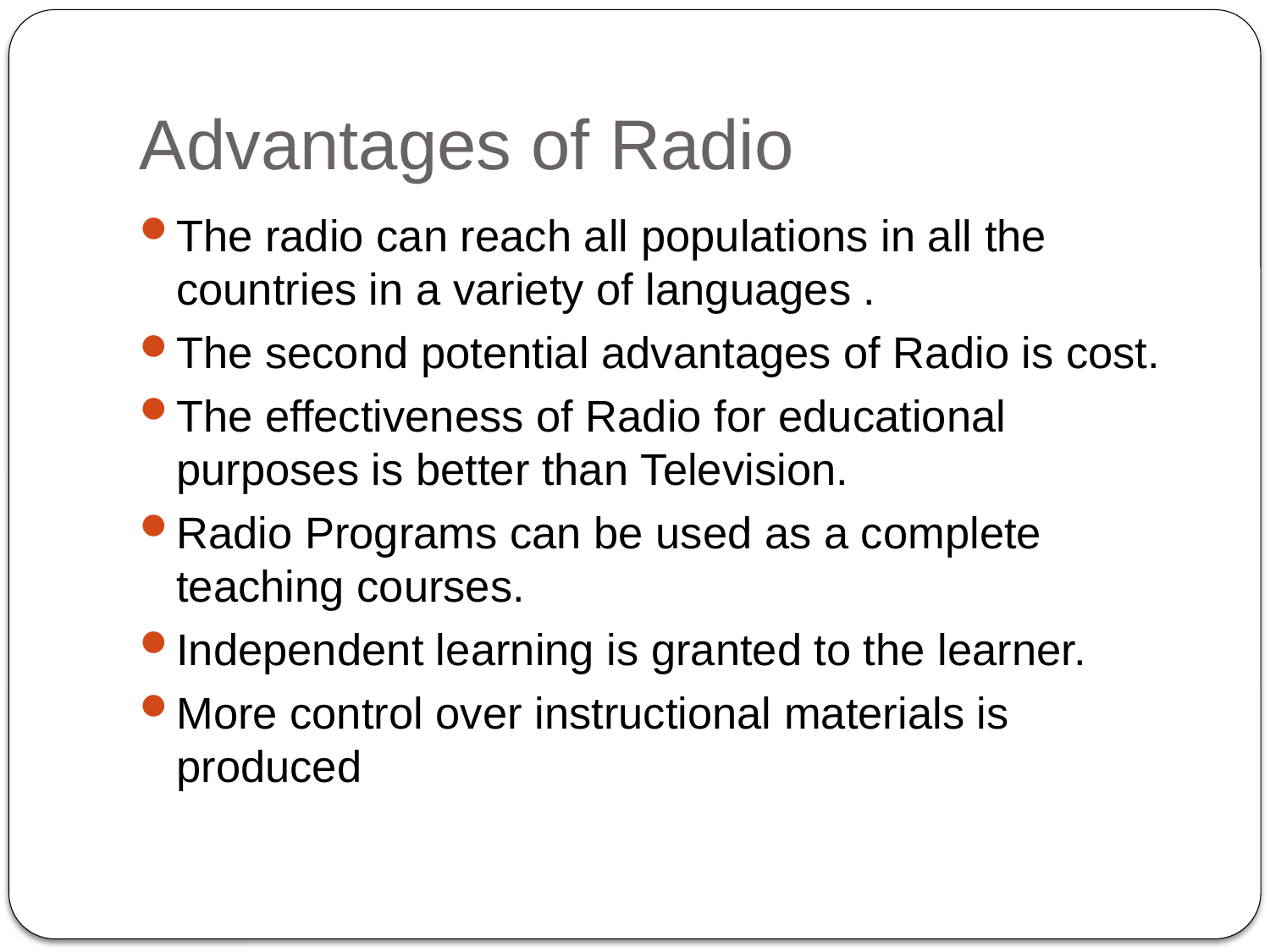

# Advantages of Radio
The radio can reach all populations in all the countries in a variety of languages .
The second potential advantages of Radio is cost.
The effectiveness of Radio for educational purposes is better than Television.
Radio Programs can be used as a complete teaching courses.
Independent learning is granted to the learner.
More control over instructional materials is produced